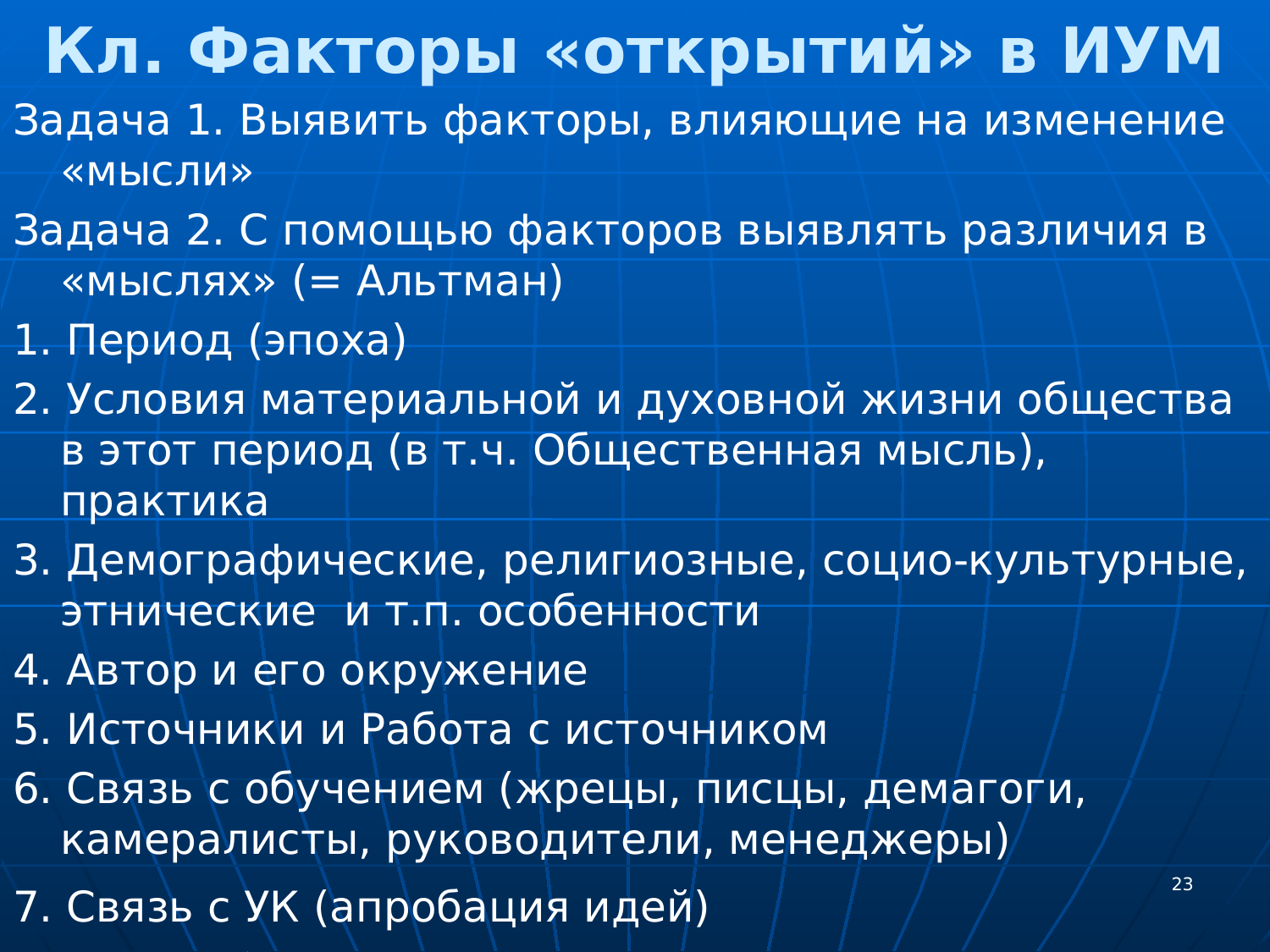

# Кл. Факторы «открытий» в ИУМ
Задача 1. Выявить факторы, влияющие на изменение «мысли»
Задача 2. С помощью факторов выявлять различия в «мыслях» (= Альтман)
1. Период (эпоха)
2. Условия материальной и духовной жизни общества в этот период (в т.ч. Общественная мысль), практика
3. Демографические, религиозные, социо-культурные, этнические  и т.п. особенности
4. Автор и его окружение
5. Источники и Работа с источником
6. Связь с обучением (жрецы, писцы, демагоги, камералисты, руководители, менеджеры)
7. Связь с УК (апробация идей)
Проблемы измеримости факторов ИУМ

23